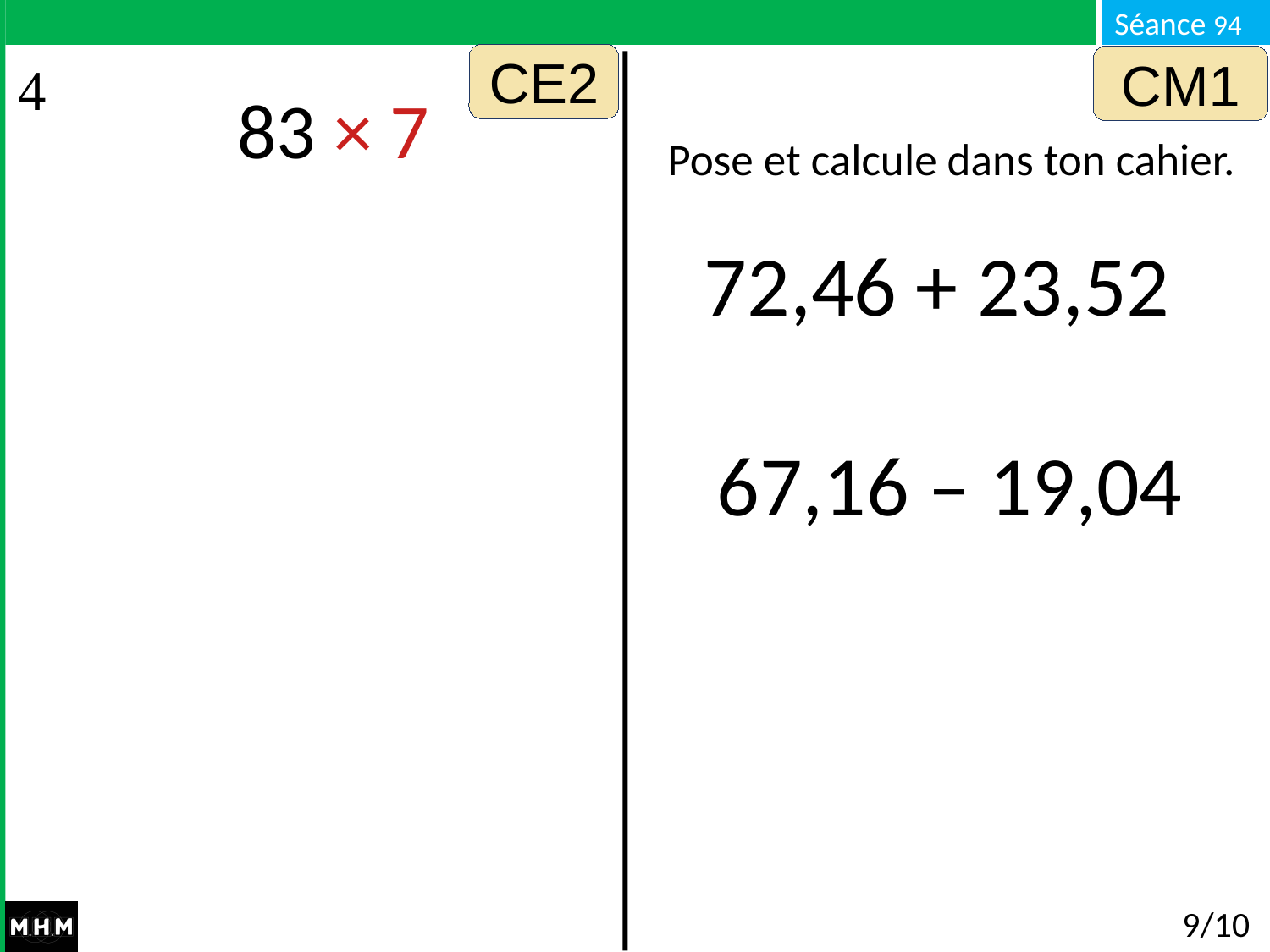

CE2
CM1

83 × 7
Pose et calcule dans ton cahier.
72,46 + 23,52
67,16 – 19,04
# 9/10